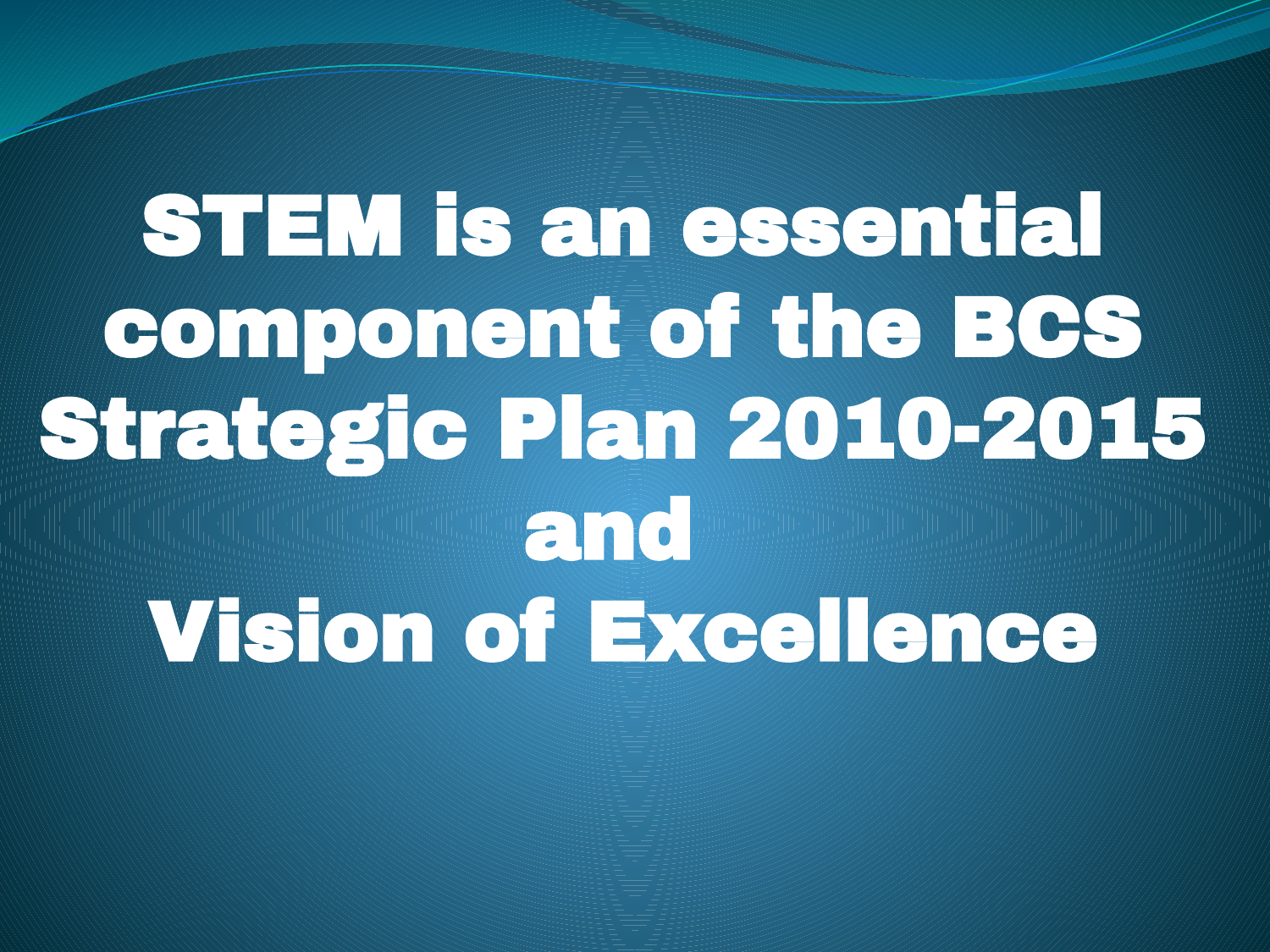

# STEM is an essential component of the BCS Strategic Plan 2010-2015 and Vision of Excellence